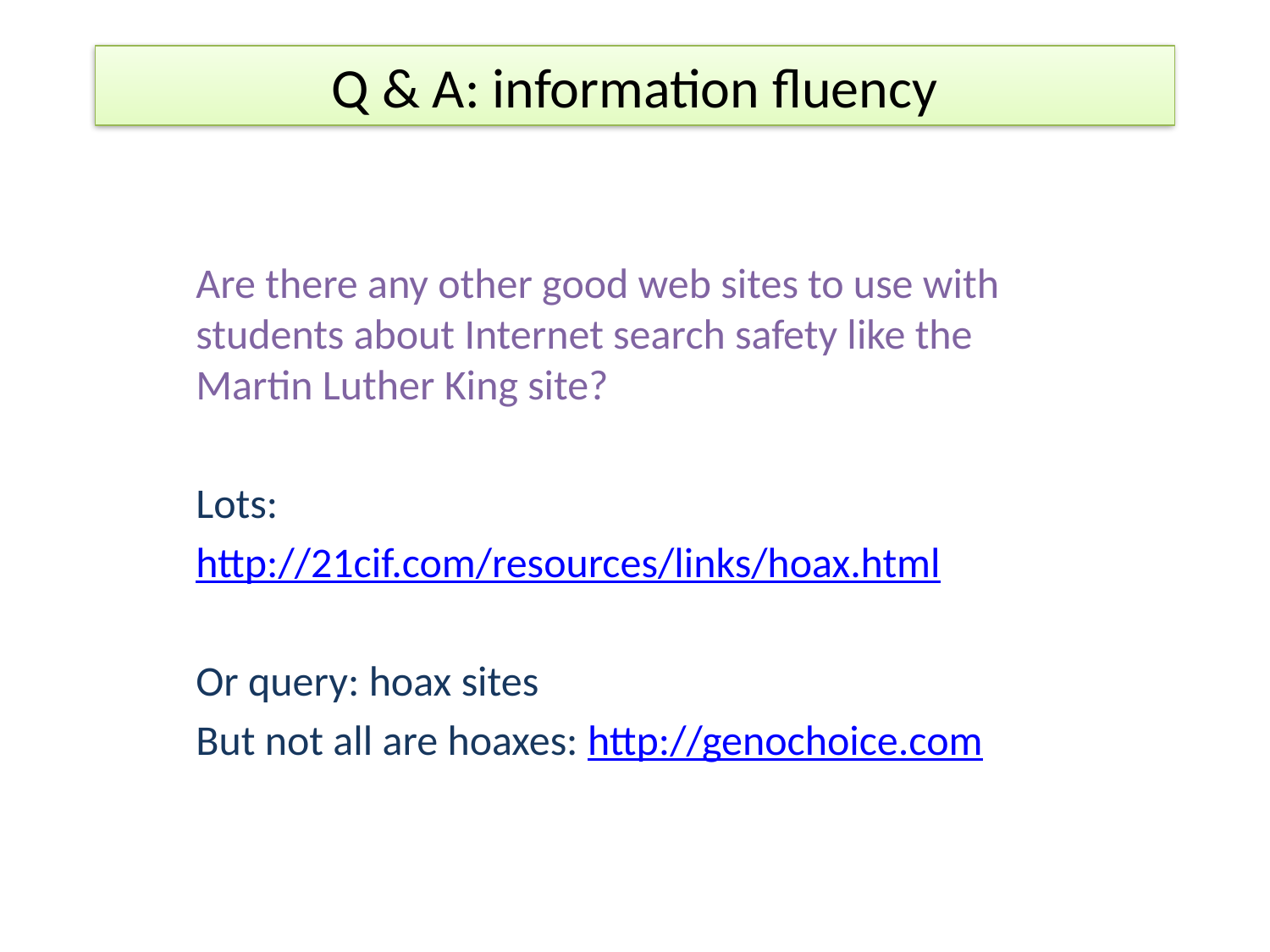

Q & A: information fluency
Are there any other good web sites to use with students about Internet search safety like the Martin Luther King site?

Lots:
http://21cif.com/resources/links/hoax.html

Or query: hoax sites
But not all are hoaxes: http://genochoice.com